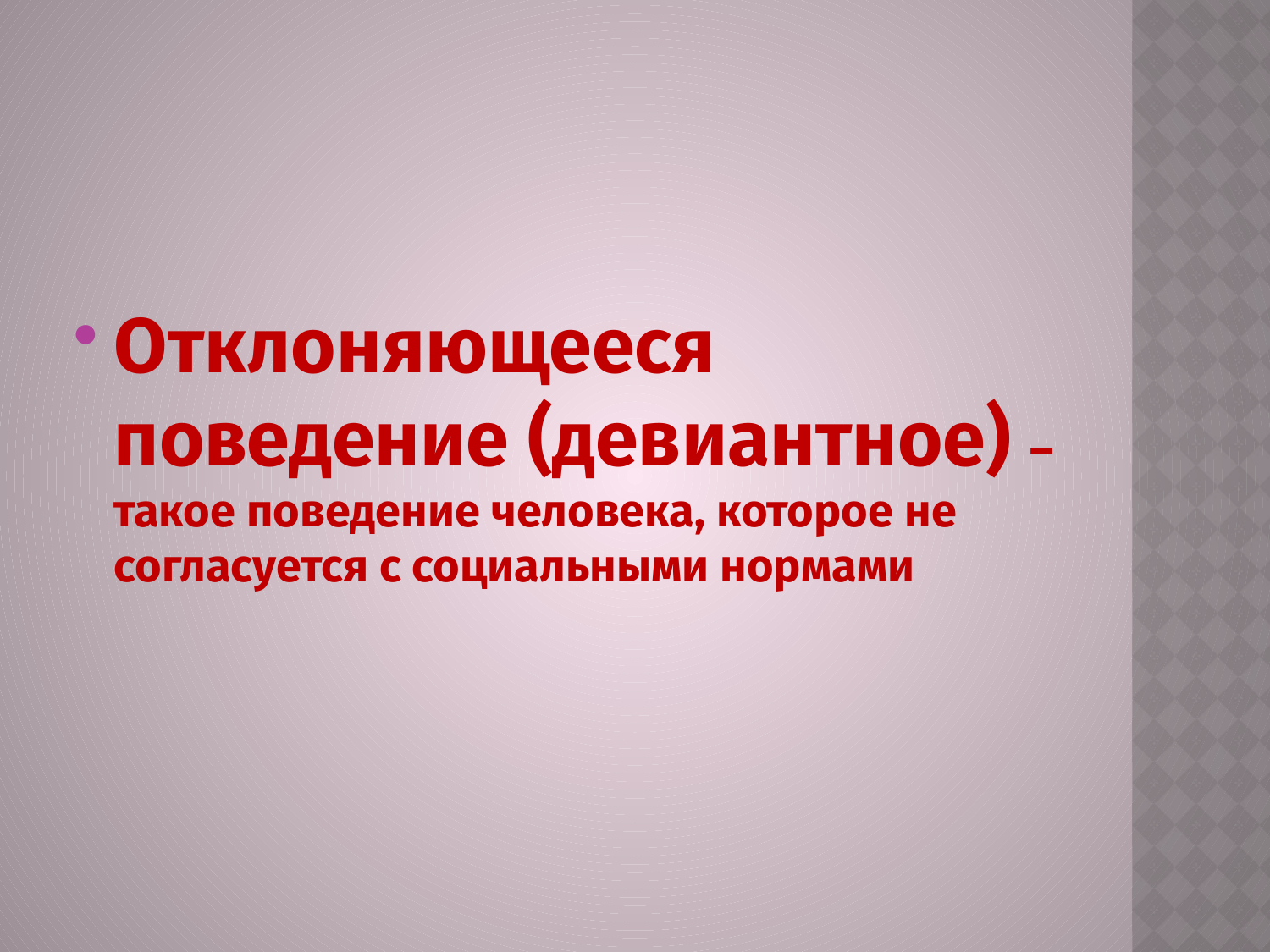

#

Отклоняющееся поведение (девиантное) – такое поведение человека, которое не согласуется с социальными нормами